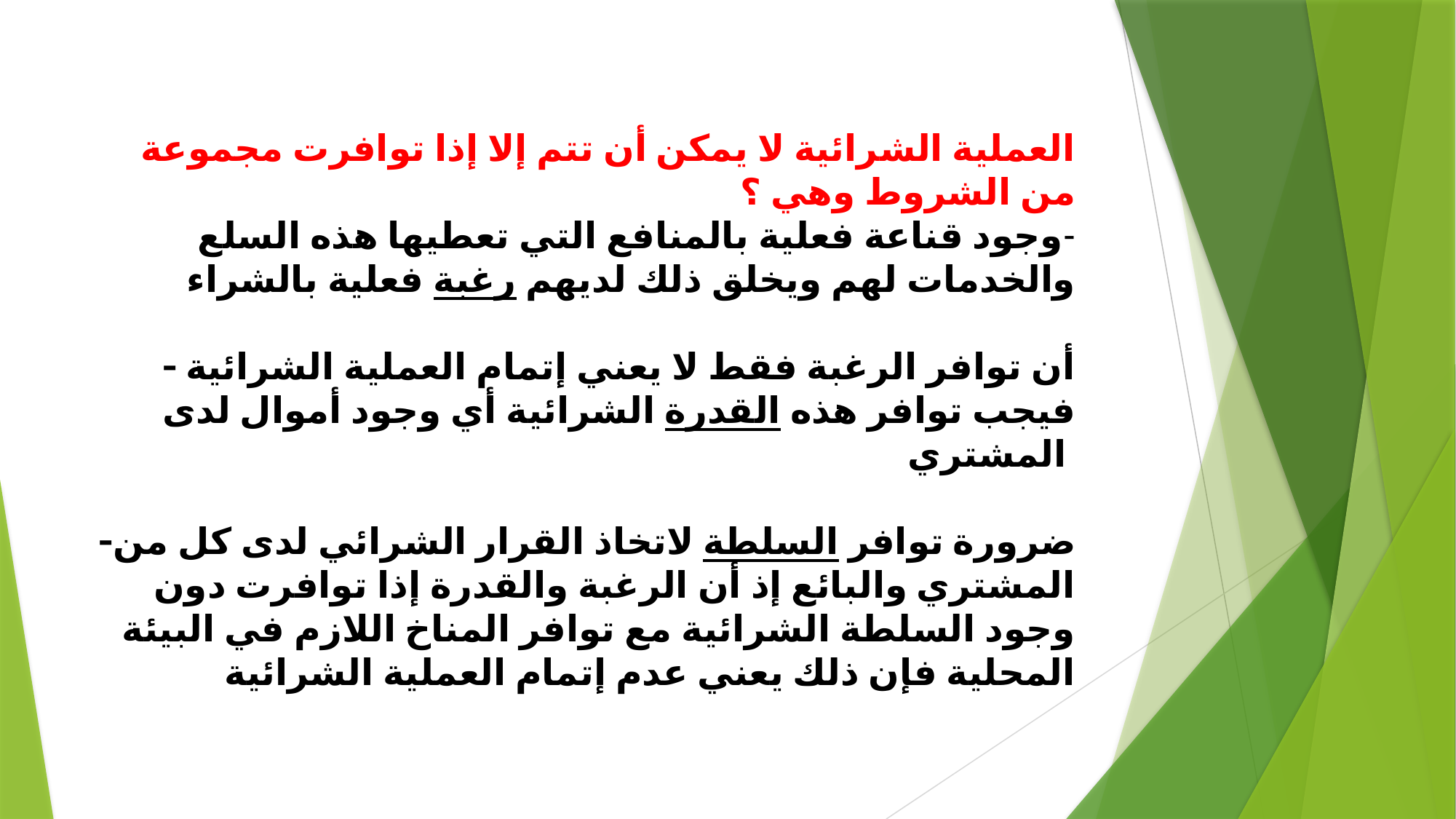

العملية الشرائية لا يمكن أن تتم إلا إذا توافرت مجموعة من الشروط وهي ؟
-وجود قناعة فعلية بالمنافع التي تعطيها هذه السلع والخدمات لهم ويخلق ذلك لديهم رغبة فعلية بالشراء
- أن توافر الرغبة فقط لا يعني إتمام العملية الشرائية فيجب توافر هذه القدرة الشرائية أي وجود أموال لدى المشتري
-ضرورة توافر السلطة لاتخاذ القرار الشرائي لدى كل من المشتري والبائع إذ أن الرغبة والقدرة إذا توافرت دون وجود السلطة الشرائية مع توافر المناخ اللازم في البيئة المحلية فإن ذلك يعني عدم إتمام العملية الشرائية